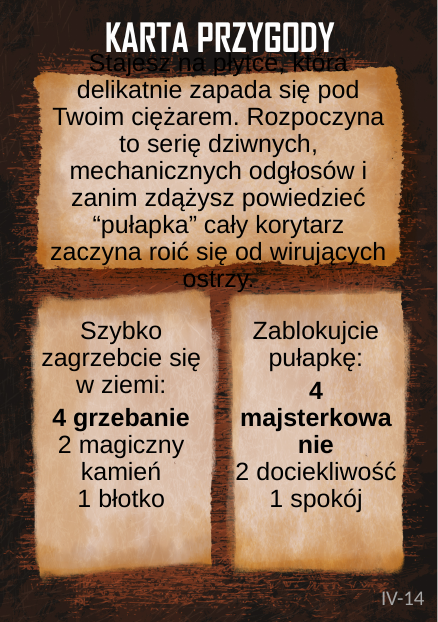

# Stajesz na płytce, która delikatnie zapada się pod Twoim ciężarem. Rozpoczyna to serię dziwnych, mechanicznych odgłosów i zanim zdążysz powiedzieć “pułapka” cały korytarz zaczyna roić się od wirujących ostrzy.
Zablokujcie pułapkę:
4 majsterkowanie
2 dociekliwość
1 spokój
Szybko zagrzebcie się w ziemi:
4 grzebanie
2 magiczny kamień
1 błotko
IV-14